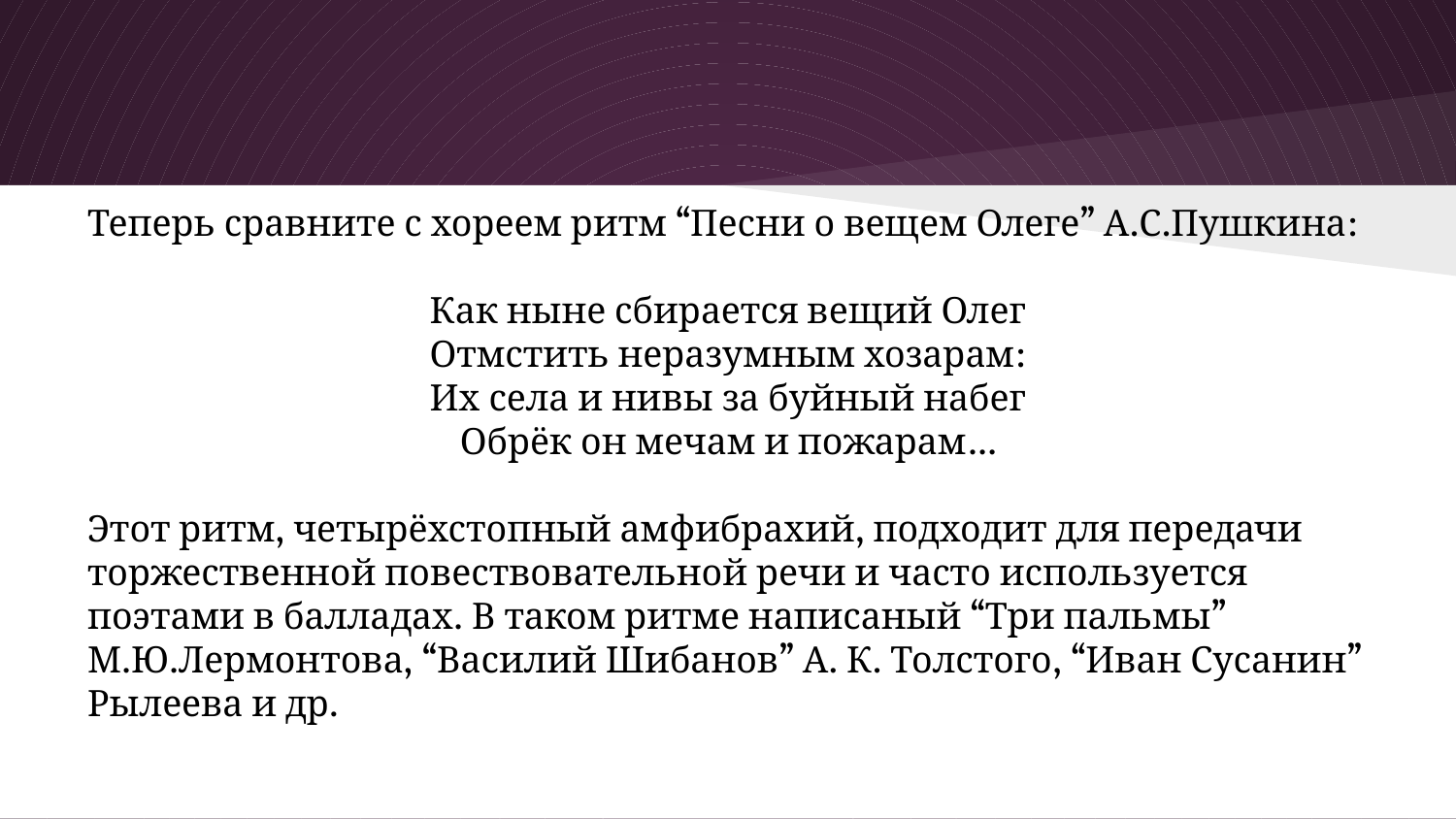

Теперь сравните с хореем ритм “Песни о вещем Олеге” А.С.Пушкина:

Как ныне сбирается вещий Олег
Отмстить неразумным хозарам:
Их села и нивы за буйный набег
Обрёк он мечам и пожарам…

Этот ритм, четырёхстопный амфибрахий, подходит для передачи торжественной повествовательной речи и часто используется поэтами в балладах. В таком ритме написаный “Три пальмы” М.Ю.Лермонтова, “Василий Шибанов” А. К. Толстого, “Иван Сусанин” Рылеева и др.